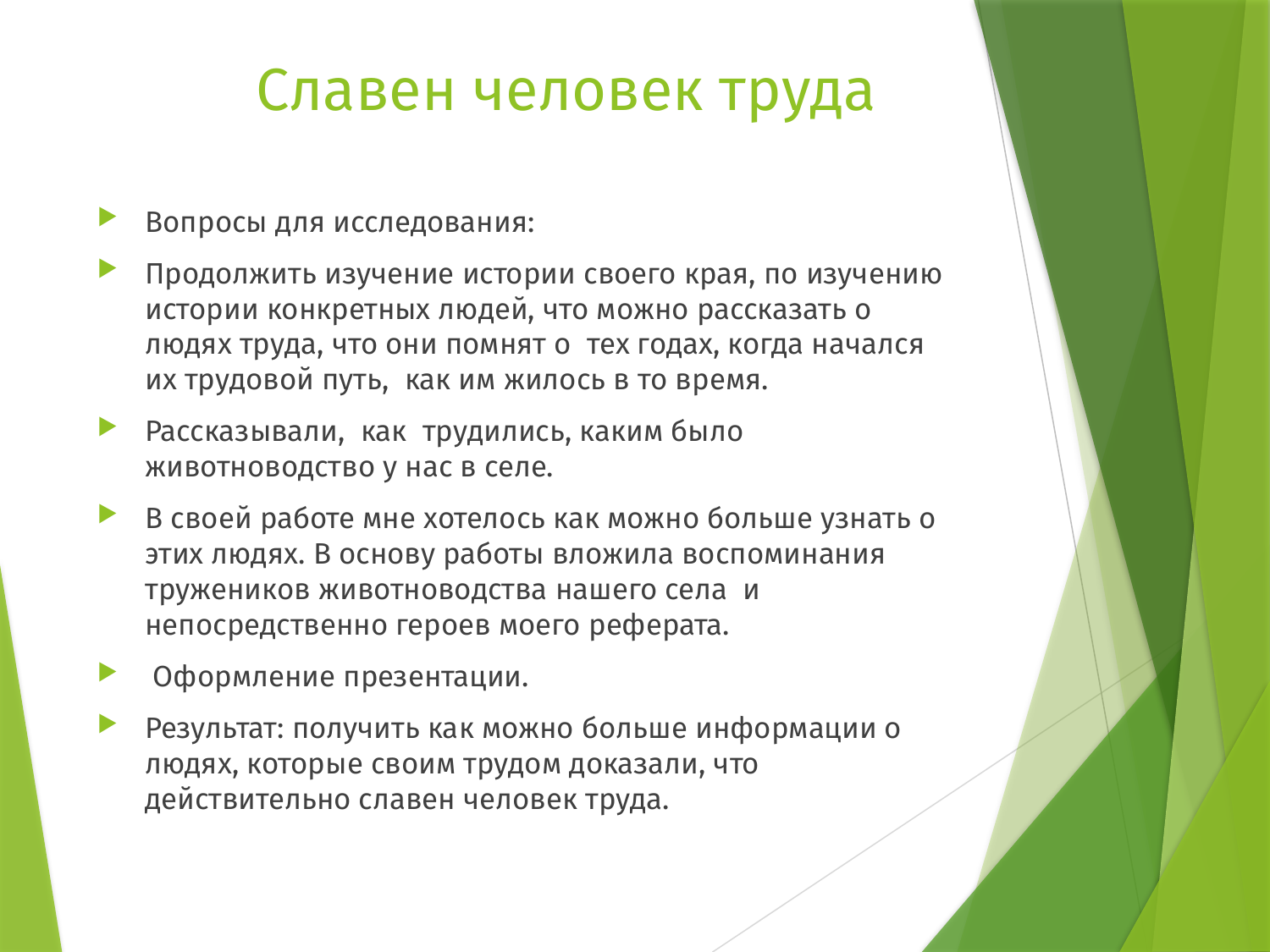

# Славен человек труда
Вопросы для исследования:
Продолжить изучение истории своего края, по изучению истории конкретных людей, что можно рассказать о людях труда, что они помнят о  тех годах, когда начался их трудовой путь,  как им жилось в то время.
Рассказывали,  как  трудились, каким было животноводство у нас в селе.
В своей работе мне хотелось как можно больше узнать о этих людях. В основу работы вложила воспоминания тружеников животноводства нашего села  и непосредственно героев моего реферата.
 Оформление презентации.
Результат: получить как можно больше информации о людях, которые своим трудом доказали, что действительно славен человек труда.